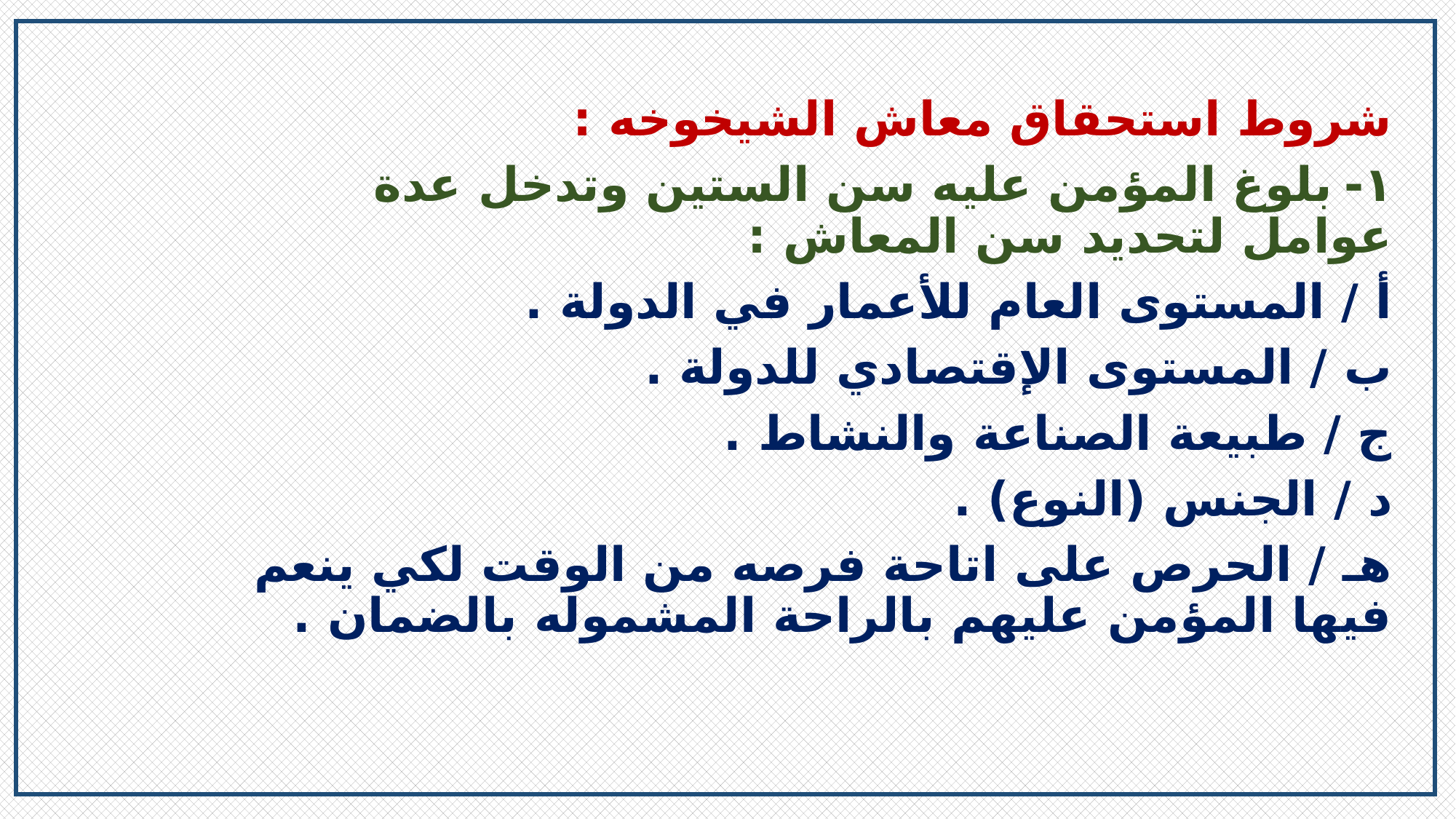

شروط استحقاق معاش الشيخوخه :
١- بلوغ المؤمن عليه سن الستين وتدخل عدة عوامل لتحديد سن المعاش :
أ / المستوى العام للأعمار في الدولة .
ب / المستوى الإقتصادي للدولة .
ج / طبيعة الصناعة والنشاط .
د / الجنس (النوع) .
هـ / الحرص على اتاحة فرصه من الوقت لكي ينعم فيها المؤمن عليهم بالراحة المشموله بالضمان .